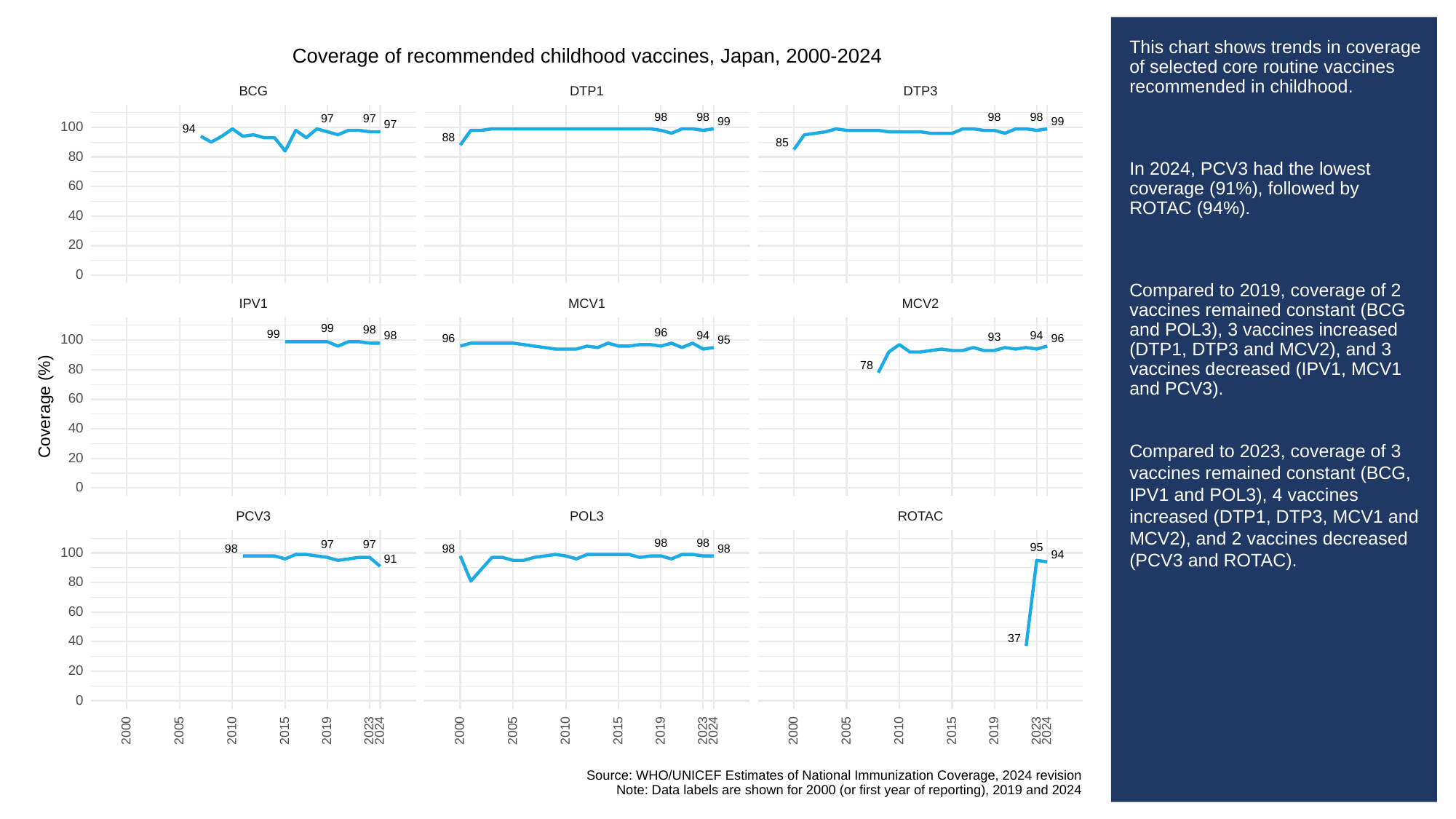

# This chart shows trends in coverage of selected core routine vaccines recommended in childhood.

In 2024, PCV3 had the lowest coverage (91%), followed by ROTAC (94%).

Compared to 2019, coverage of 2 vaccines remained constant (BCG and POL3), 3 vaccines increased (DTP1, DTP3 and MCV2), and 3 vaccines decreased (IPV1, MCV1 and PCV3).

Compared to 2023, coverage of 3 vaccines remained constant (BCG, IPV1 and POL3), 4 vaccines increased (DTP1, DTP3, MCV1 and MCV2), and 2 vaccines decreased (PCV3 and ROTAC).

Coverage of recommended childhood vaccines, Japan, 2000-2024
BCG
DTP3
DTP1

98
98
98
98
97
97
99
99
97
100
94

88
85

80

60

40

20

0

MCV1
MCV2
IPV1

99

98
96
99
98
94
94
93
96
96
100
95

78
80

60
Coverage (%)

40

20

0

POL3
PCV3
ROTAC

98
98
97
97
95
98
98
98
100
94

91

80

60

37
40

20

0

2023
2023
2023
2000
2005
2010
2015
2019
2024
2000
2005
2010
2015
2019
2024
2000
2005
2010
2015
2019
2024
Source: WHO/UNICEF Estimates of National Immunization Coverage, 2024 revision
Note: Data labels are shown for 2000 (or first year of reporting), 2019 and 2024